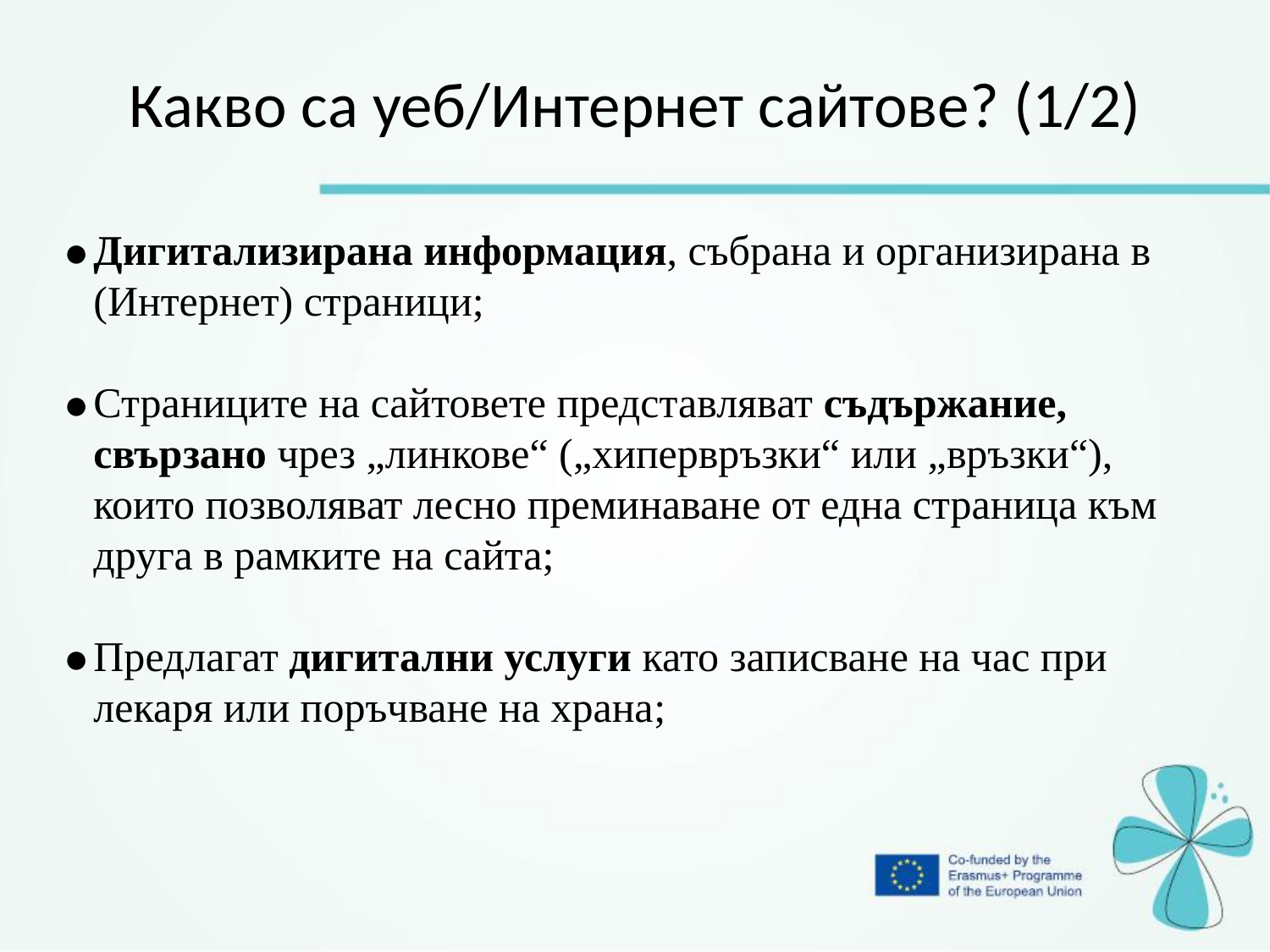

Какво са уеб/Интернет сайтове? (1/2)

Дигитализирана информация, събрана и организирана в (Интернет) страници;

Страниците на сайтовете представляват съдържание, свързано чрез „линкове“ („хипервръзки“ или „връзки“), които позволяват лесно преминаване от една страница към друга в рамките на сайта;

Предлагат дигитални услуги като записване на час при лекаря или поръчване на храна;